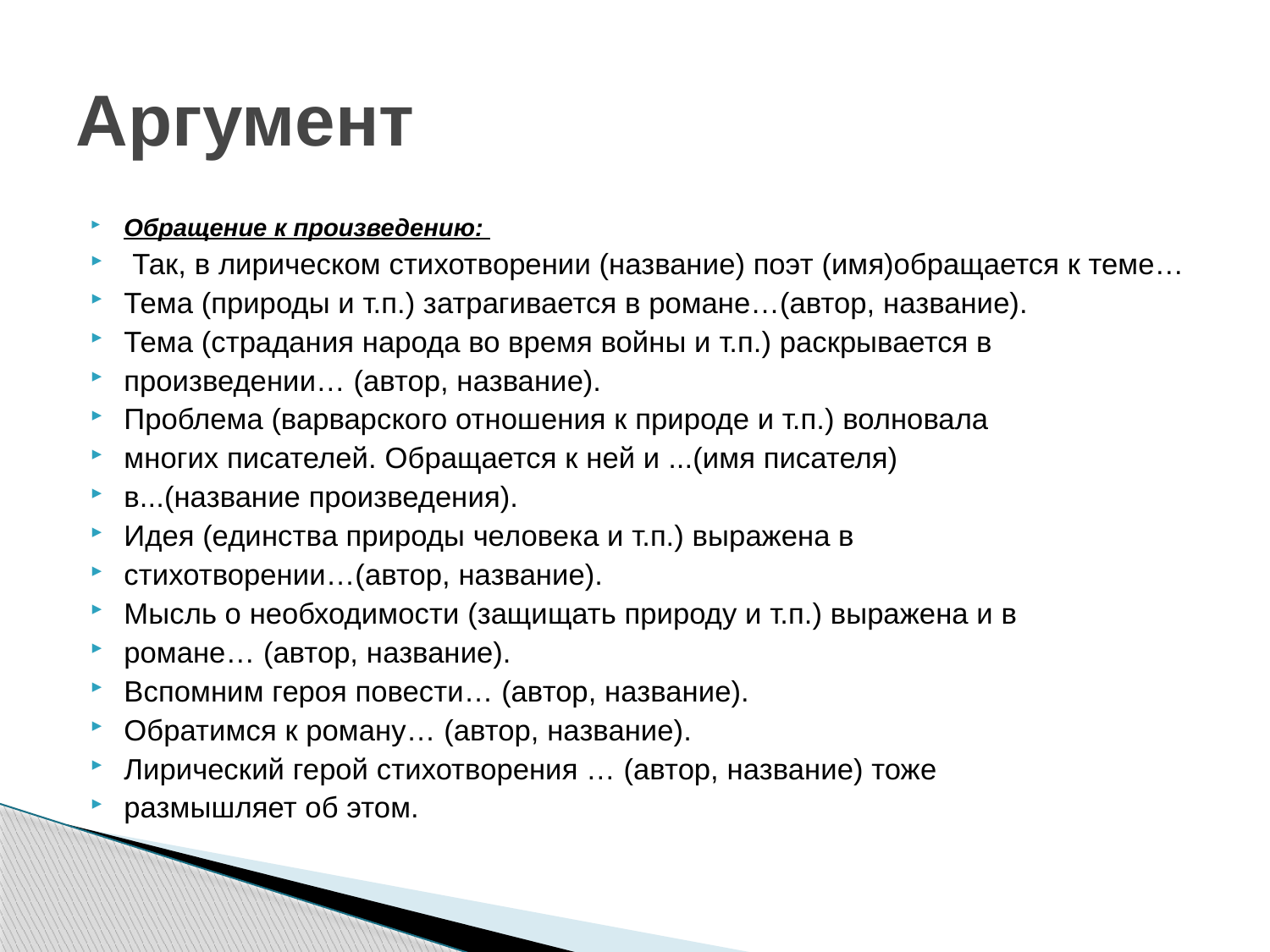

# Аргумент
Обращение к произведению:
 Так, в лирическом стихотворении (название) поэт (имя)обращается к теме…
Тема (природы и т.п.) затрагивается в романе…(автор, название).
Тема (страдания народа во время войны и т.п.) раскрывается в
произведении… (автор, название).
Проблема (варварского отношения к природе и т.п.) волновала
многих писателей. Обращается к ней и ...(имя писателя)
в...(название произведения).
Идея (единства природы человека и т.п.) выражена в
стихотворении…(автор, название).
Мысль о необходимости (защищать природу и т.п.) выражена и в
романе… (автор, название).
Вспомним героя повести… (автор, название).
Обратимся к роману… (автор, название).
Лирический герой стихотворения … (автор, название) тоже
размышляет об этом.